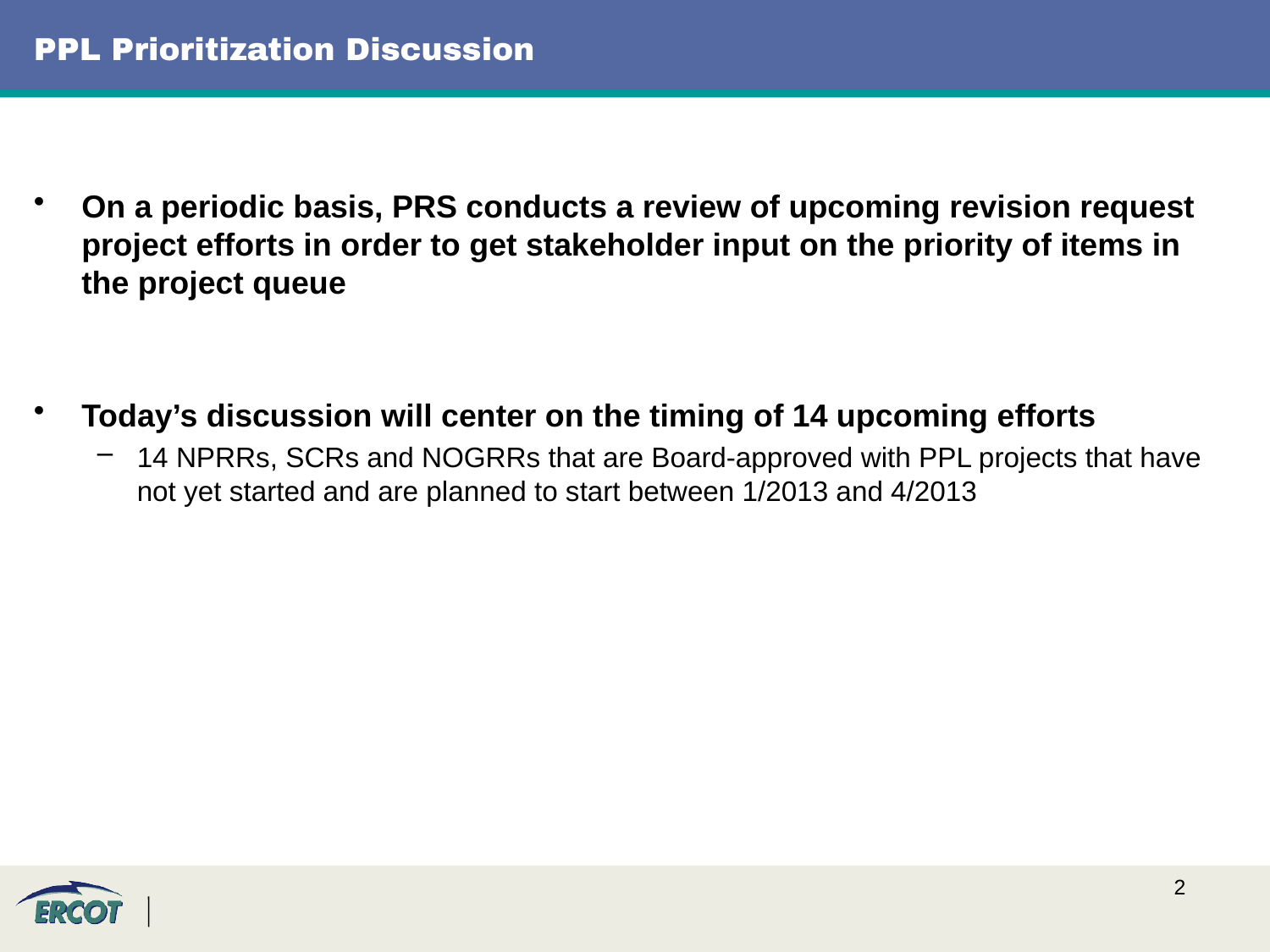

# PPL Prioritization Discussion
On a periodic basis, PRS conducts a review of upcoming revision request project efforts in order to get stakeholder input on the priority of items in the project queue

Today’s discussion will center on the timing of 14 upcoming efforts
14 NPRRs, SCRs and NOGRRs that are Board-approved with PPL projects that have not yet started and are planned to start between 1/2013 and 4/2013